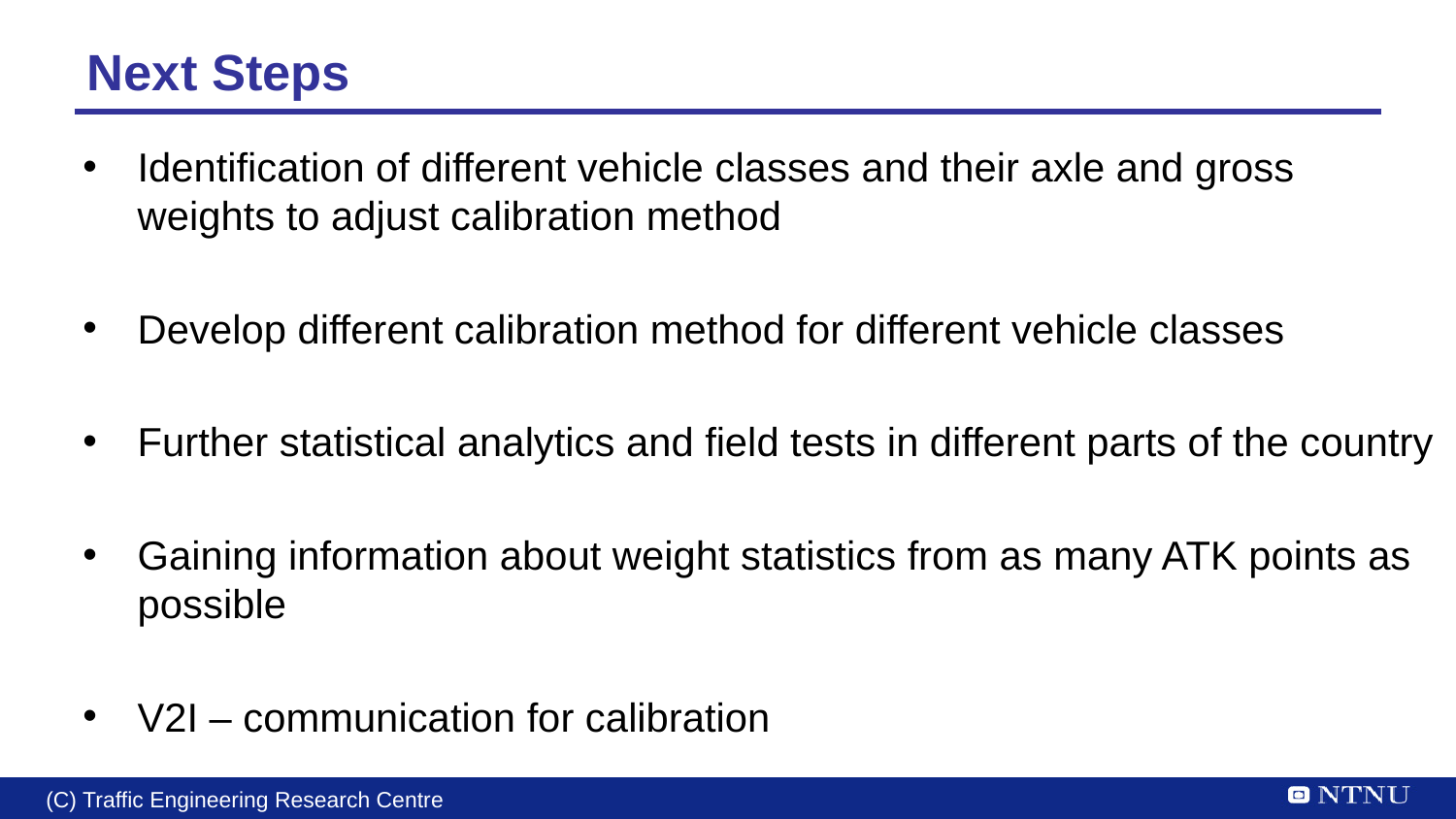

# Next Steps
Identification of different vehicle classes and their axle and gross weights to adjust calibration method

Develop different calibration method for different vehicle classes

Further statistical analytics and field tests in different parts of the country

Gaining information about weight statistics from as many ATK points as possible

V2I – communication for calibration